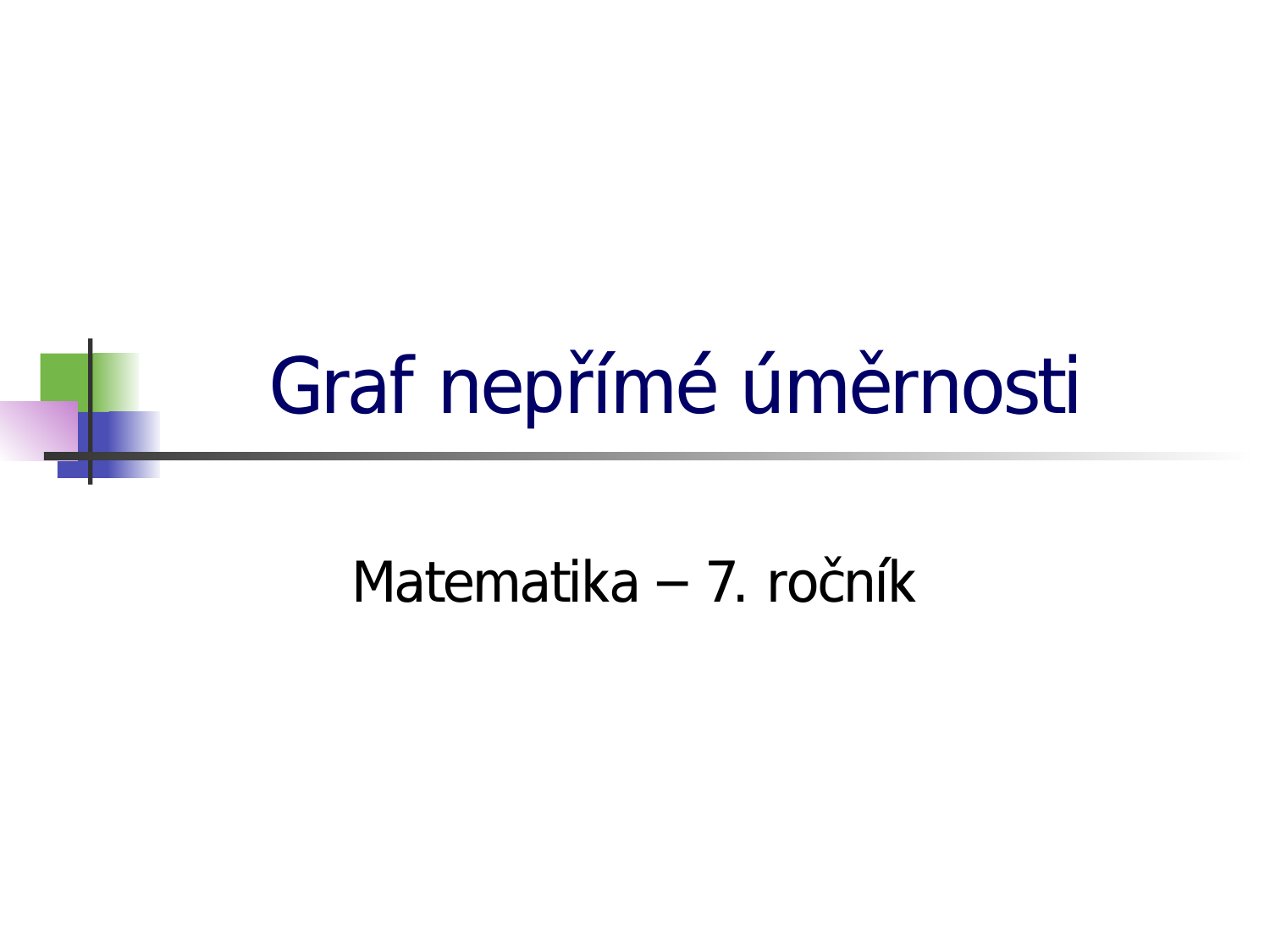

# Graf nepřímé úměrnosti
Matematika – 7. ročník